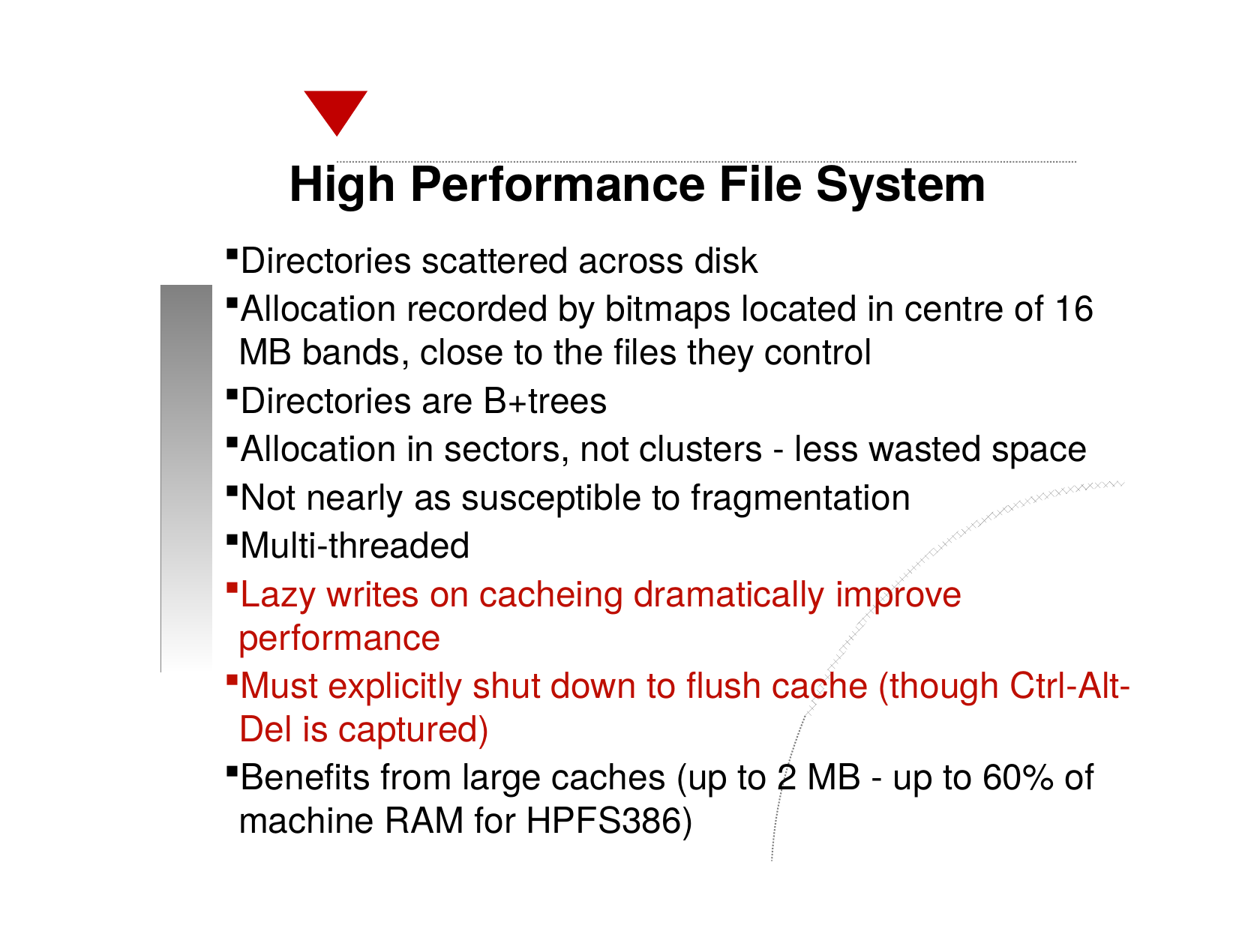

High Performance File System
Directories scattered across disk
Allocation recorded by bitmaps located in centre of 16 MB bands, close to the files they control
Directories are B+trees
Allocation in sectors, not clusters - less wasted space
Not nearly as susceptible to fragmentation
Multi-threaded
Lazy writes on cacheing dramatically improve performance
Must explicitly shut down to flush cache (though Ctrl-Alt-Del is captured)
Benefits from large caches (up to 2 MB - up to 60% of machine RAM for HPFS386)